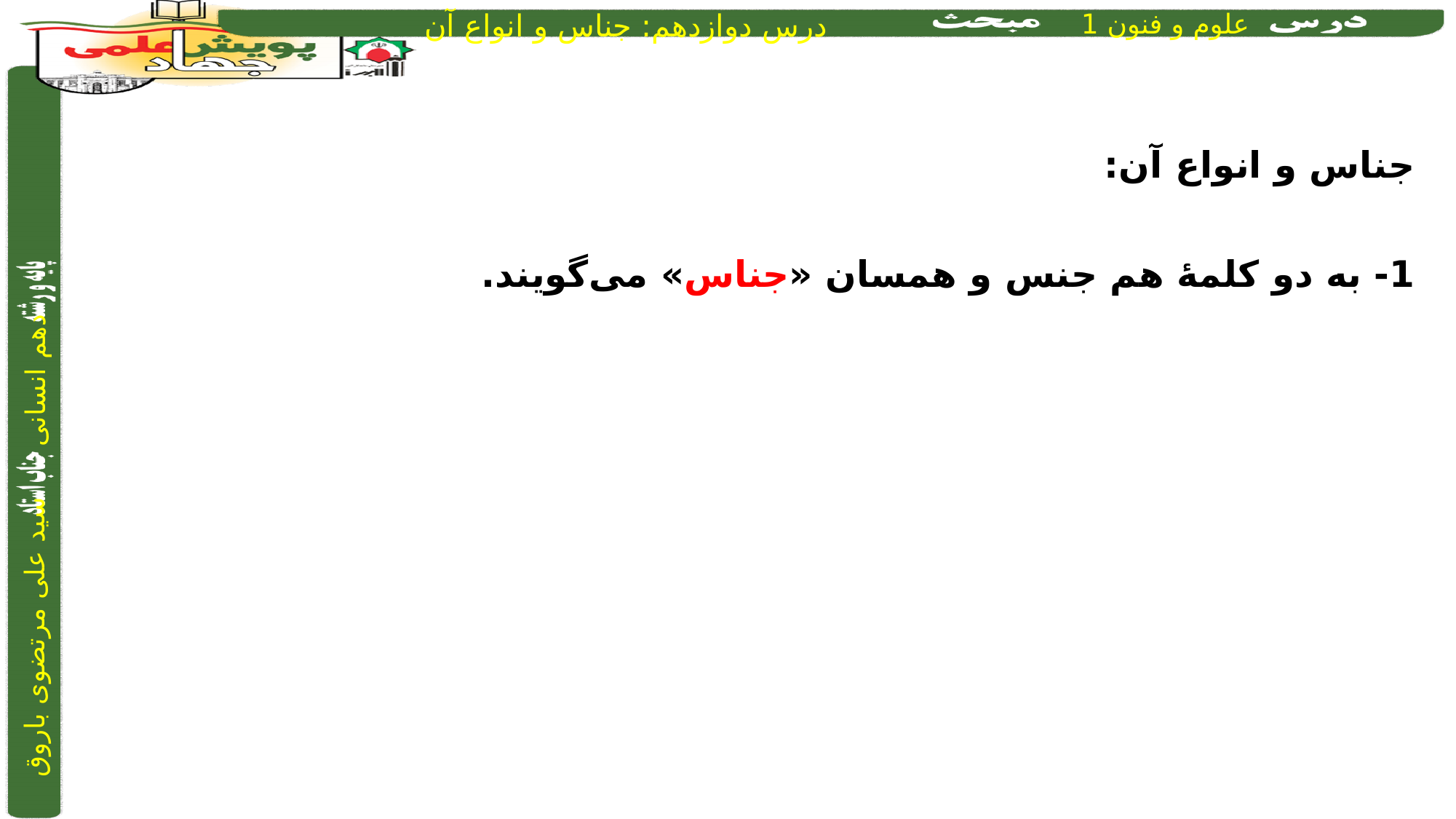

جناس و انواع آن:
1- به دو کلمۀ هم جنس و همسان «جناس» می‌گویند.